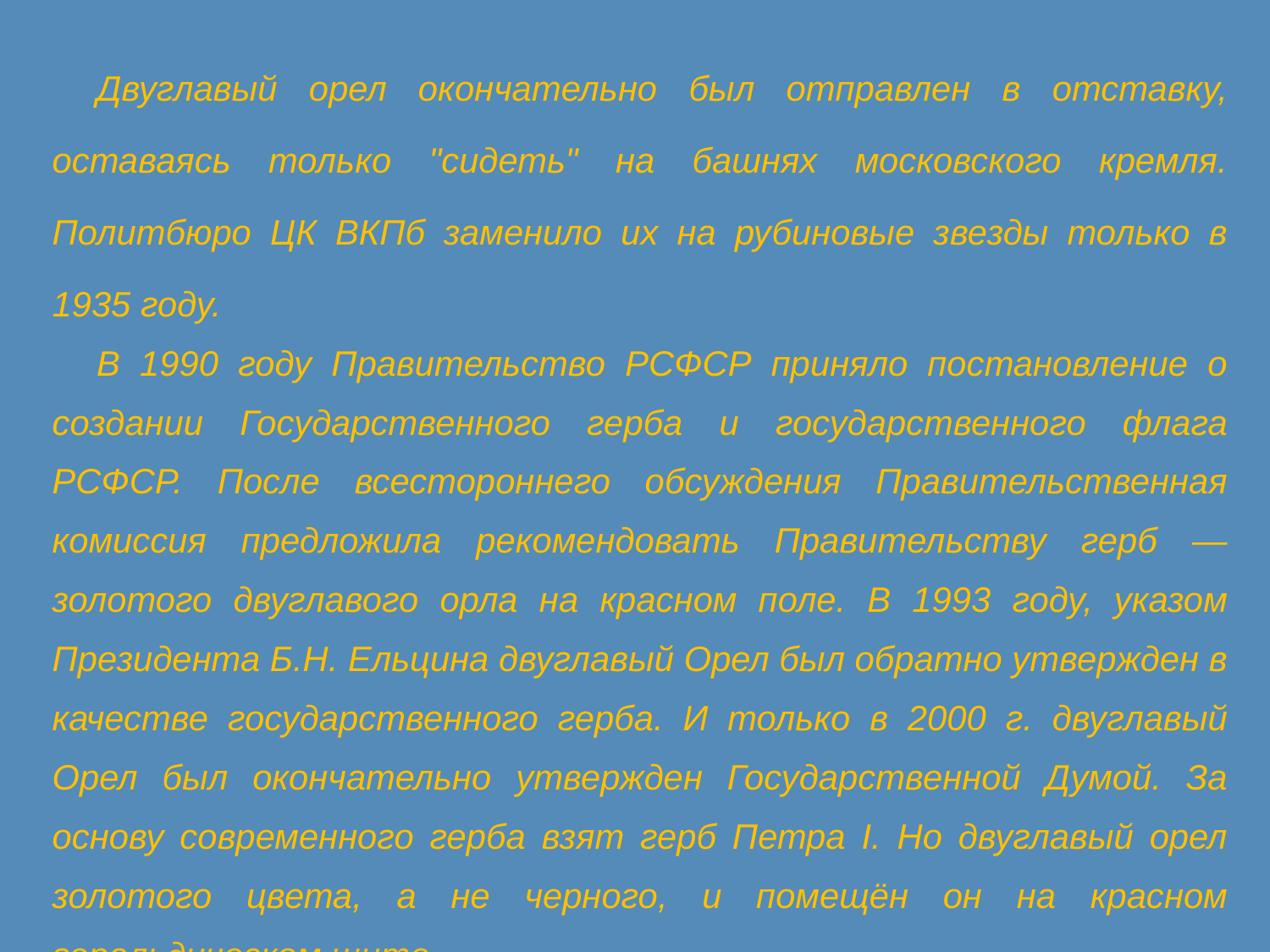

Двуглавый орел окончательно был отправлен в отставку, оставаясь только "сидеть" на башнях московского кремля. Политбюро ЦК ВКПб заменило их на рубиновые звезды только в 1935 году.
В 1990 году Правительство РСФСР приняло постановление о создании Государственного герба и государственного флага РСФСР. После всестороннего обсуждения Правительственная комиссия предложила рекомендовать Правительству герб — золотого двуглавого орла на красном поле. В 1993 году, указом Президента Б.Н. Ельцина двуглавый Орел был обратно утвержден в качестве государственного герба. И только в 2000 г. двуглавый Орел был окончательно утвержден Государственной Думой. За основу современного герба взят герб Петра I. Но двуглавый орел золотого цвета, а не черного, и помещён он на красном геральдическом щите.